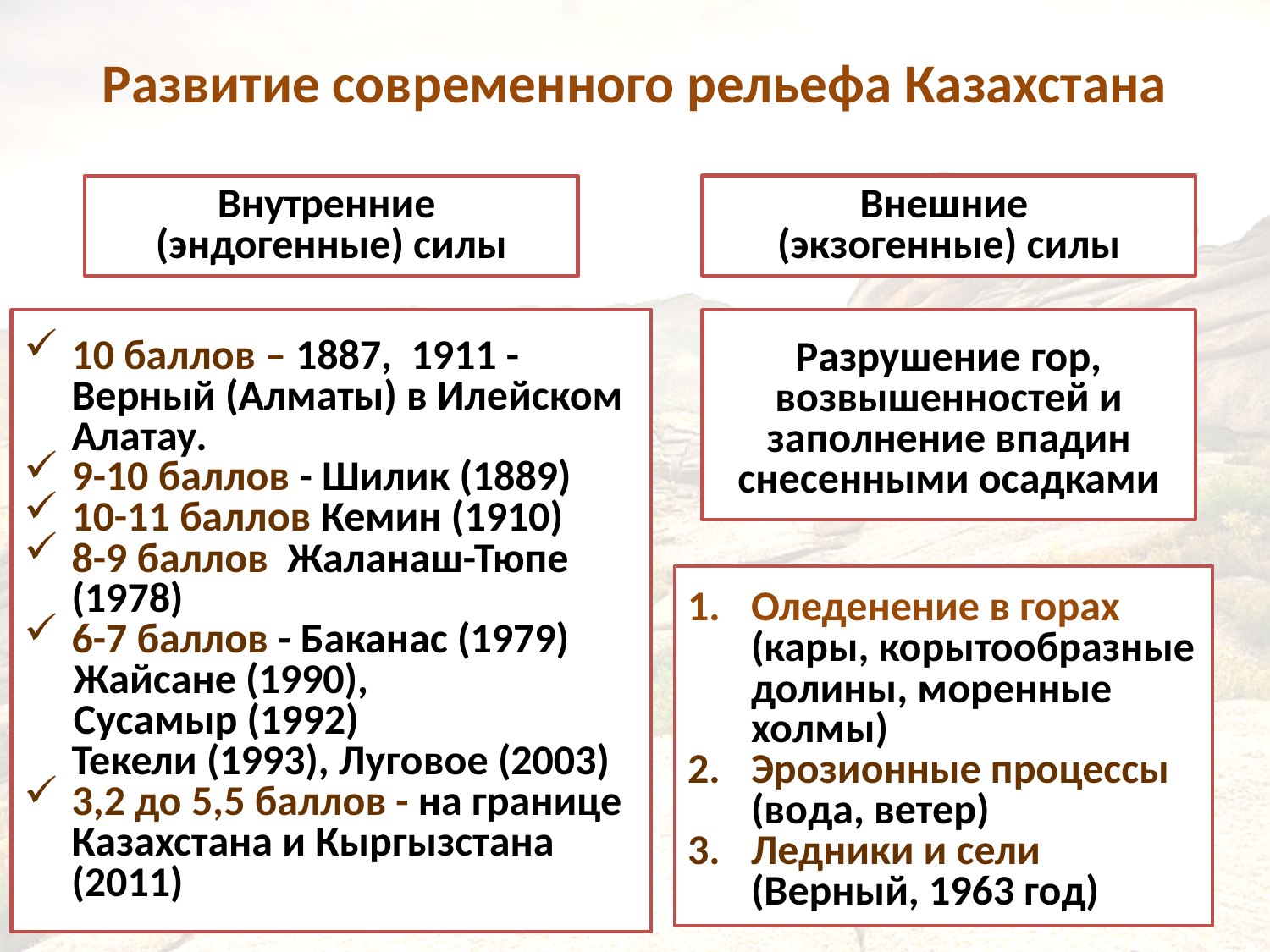

# Развитие современного рельефа Казахстана
Внешние
(экзогенные) силы
Внутренние
(эндогенные) силы
10 баллов – 1887,  1911 -  Верный (Алматы) в Илейском Алатау.
9-10 баллов - Шилик (1889)
10-11 баллов Кемин (1910)
8-9 баллов  Жаланаш-Тюпе (1978)
6-7 баллов - Баканас (1979)
    Жайсане (1990),
    Сусамыр (1992)
     Текели (1993), Лу­говое (2003)
3,2 до 5,5 баллов - на границе Казахстана и Кыргызстана (2011)

Разрушение гор, возвышенностей и заполнение впадин снесенными осадками

Поднятия и опускания на окраинах
высокогорных районов
(неотектонические).
1-4 балла -  силу землетрясения животные и люди ощущают, но разрушений нет.
7 до 9  баллов  -  разрушение строений.
10—12 баллов - рельеф подвергается значительным изменениям (разрывы земной коры, трещины…).
Землетрясения
(шкала MSK-64, MMSK-84)
12 баллов
С. Медведев,
В. Шпонхойер
В. Карник

Оледенение в горах (кары, корытообразные долины, моренные холмы)
Эрозионные процессы (вода, ветер)
Ледники и сели (Верный, 1963 год)